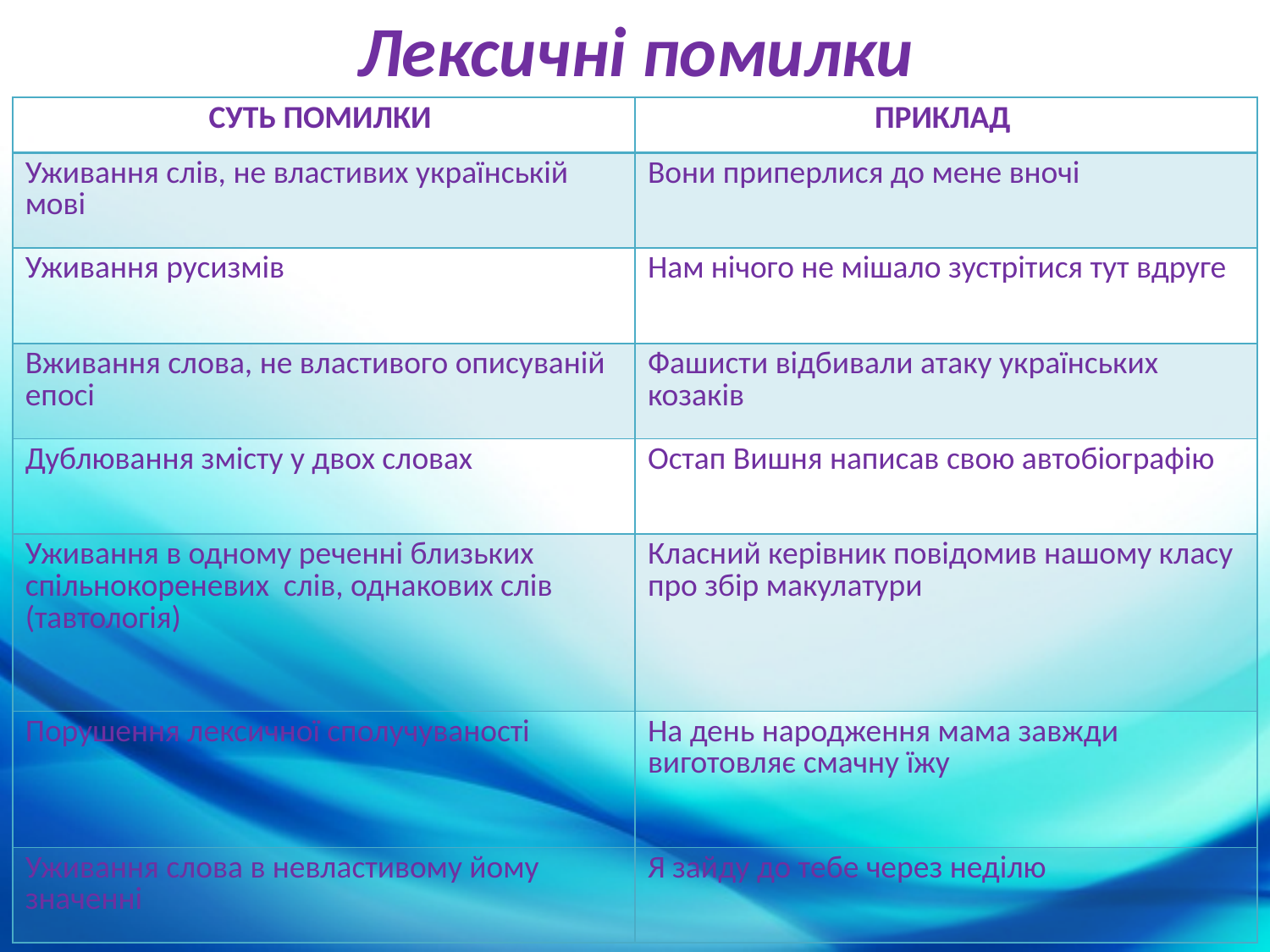

Лексичні помилки
| Суть помилки | Приклад |
| --- | --- |
| Уживання слів, не властивих українській мові | Вони приперлися до мене вночі |
| Уживання русизмів | Нам нічого не мішало зустрітися тут вдруге |
| Вживання слова, не властивого описуваній епосі | Фашисти відбивали атаку українських козаків |
| Дублювання змісту у двох словах | Остап Вишня написав свою автобіографію |
| Уживання в одному реченні близьких спільнокореневих слів, однакових слів (тавтологія) | Класний керівник повідомив нашому класу про збір макулатури |
| Порушення лексичної сполучуваності | На день народження мама завжди виготовляє смачну їжу |
| Уживання слова в невластивому йому значенні | Я зайду до тебе через неділю |